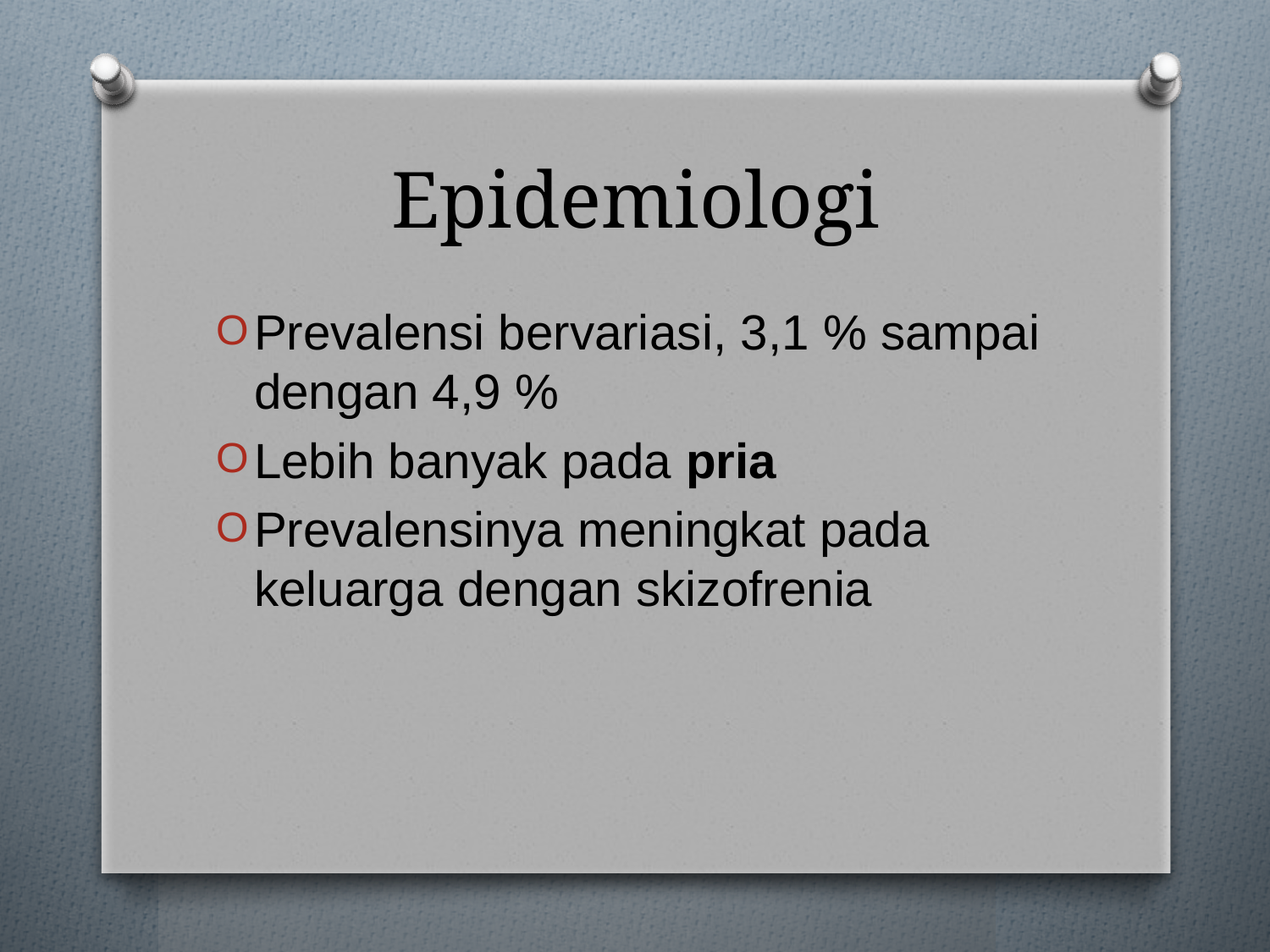

# Epidemiologi
Prevalensi bervariasi, 3,1 % sampai dengan 4,9 %
Lebih banyak pada pria
Prevalensinya meningkat pada keluarga dengan skizofrenia